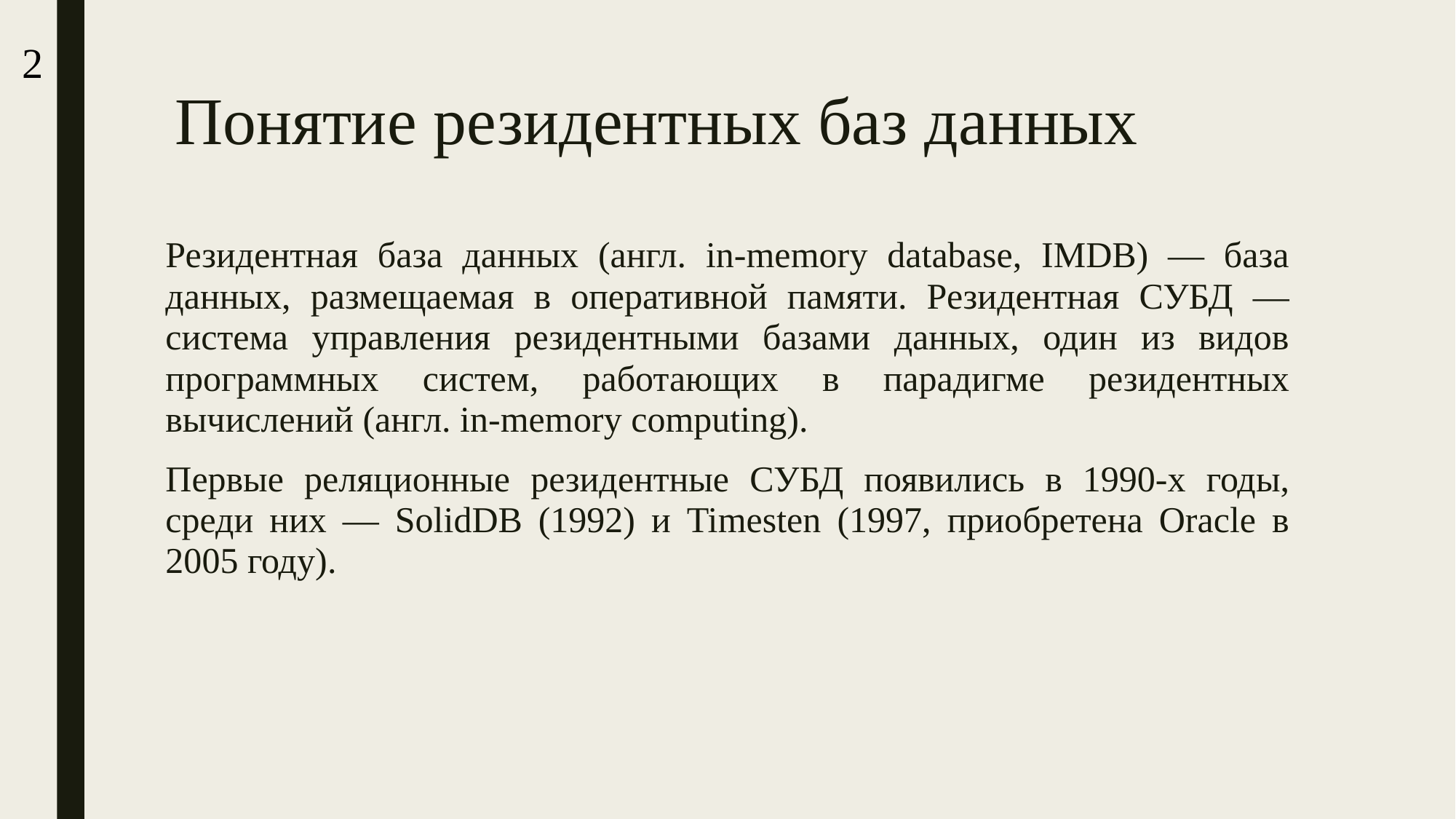

2
# Понятие резидентных баз данных
Резидентная база данных (англ. in-memory database, IMDB) — база данных, размещаемая в оперативной памяти. Резидентная СУБД — система управления резидентными базами данных, один из видов программных систем, работающих в парадигме резидентных вычислений (англ. in-memory computing).
Первые реляционные резидентные СУБД появились в 1990-х годы, среди них — SolidDB (1992) и Timesten (1997, приобретена Oracle в 2005 году).